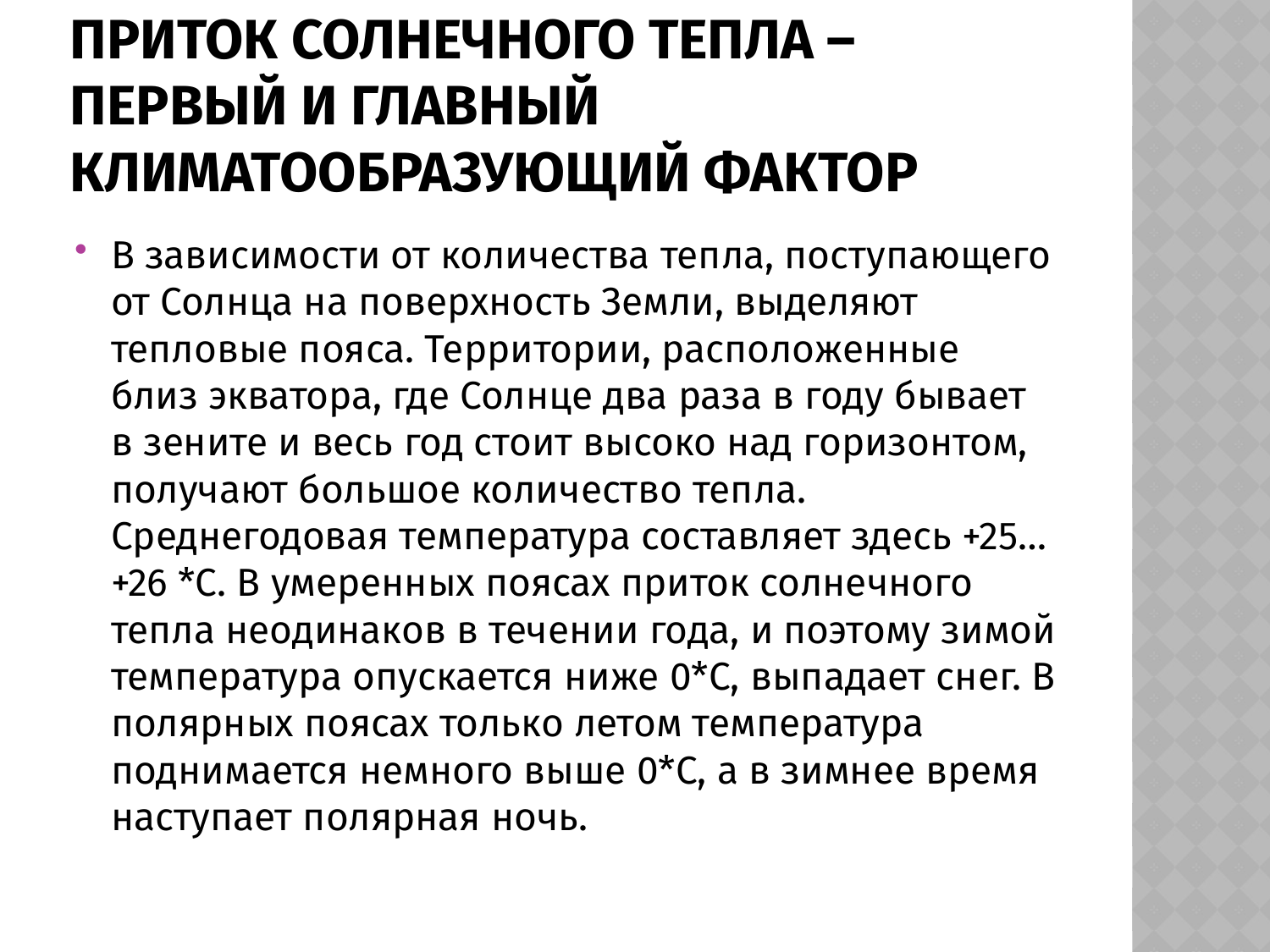

# Приток солнечного тепла – первый и главный климатообразующий фактор
В зависимости от количества тепла, поступающего от Солнца на поверхность Земли, выделяют тепловые пояса. Территории, расположенные близ экватора, где Солнце два раза в году бывает в зените и весь год стоит высоко над горизонтом, получают большое количество тепла. Среднегодовая температура составляет здесь +25…+26 *С. В умеренных поясах приток солнечного тепла неодинаков в течении года, и поэтому зимой температура опускается ниже 0*С, выпадает снег. В полярных поясах только летом температура поднимается немного выше 0*С, а в зимнее время наступает полярная ночь.